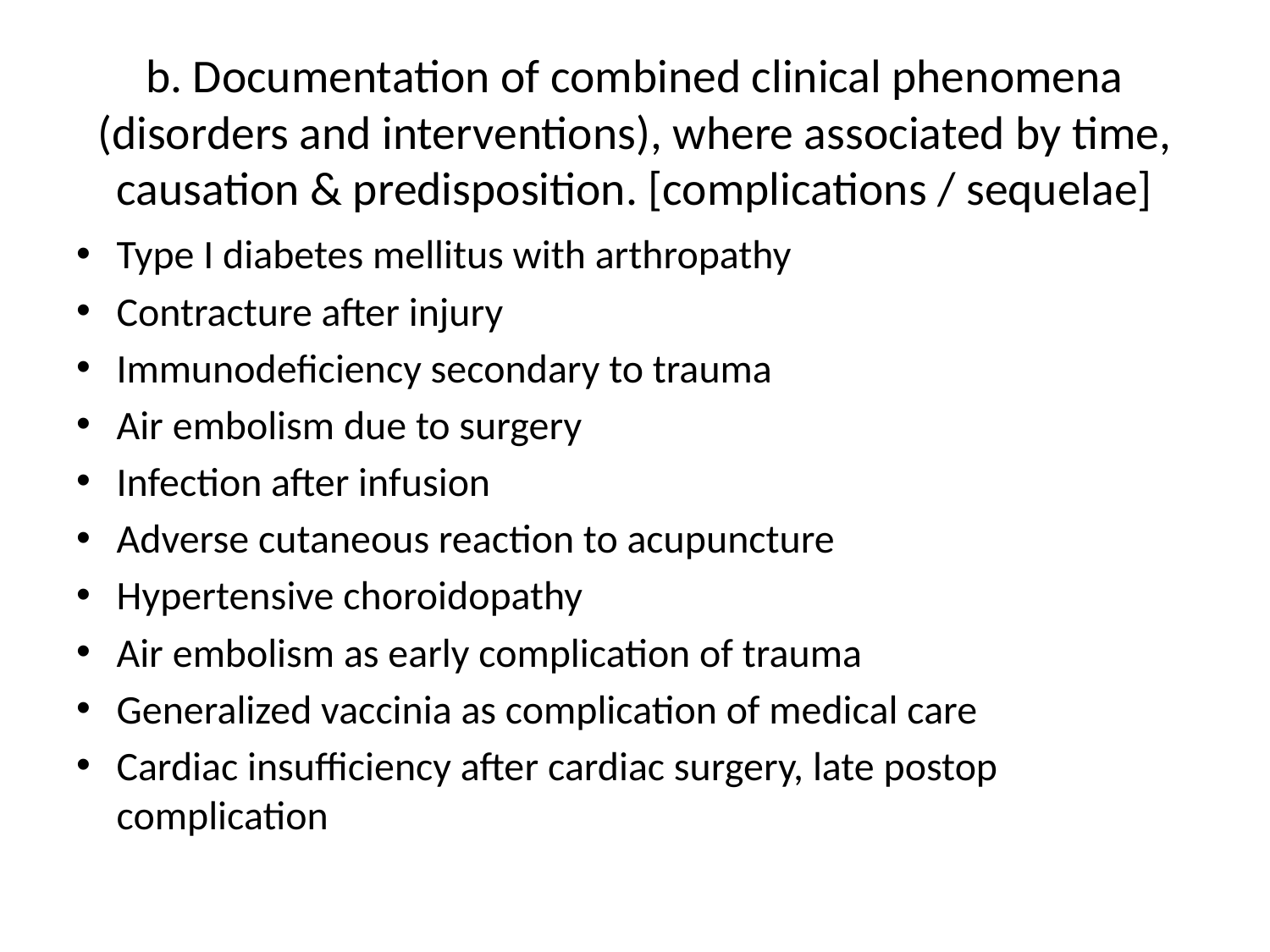

# b. Documentation of combined clinical phenomena (disorders and interventions), where associated by time, causation & predisposition. [complications / sequelae]
Type I diabetes mellitus with arthropathy
Contracture after injury
Immunodeficiency secondary to trauma
Air embolism due to surgery
Infection after infusion
Adverse cutaneous reaction to acupuncture
Hypertensive choroidopathy
Air embolism as early complication of trauma
Generalized vaccinia as complication of medical care
Cardiac insufficiency after cardiac surgery, late postop complication